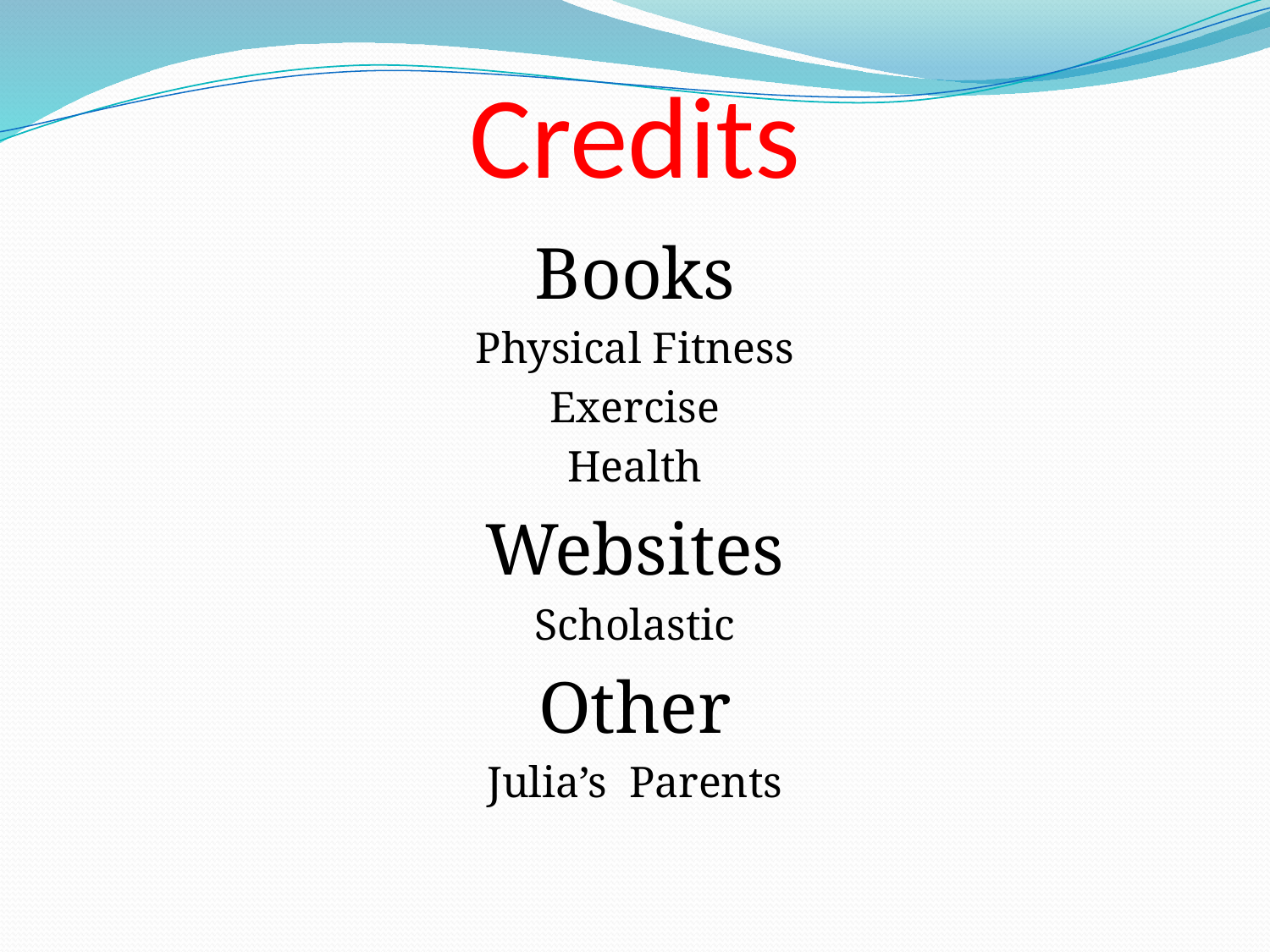

# Credits
Books
Physical Fitness
Exercise
Health
Websites
Scholastic
Other
Julia’s  Parents